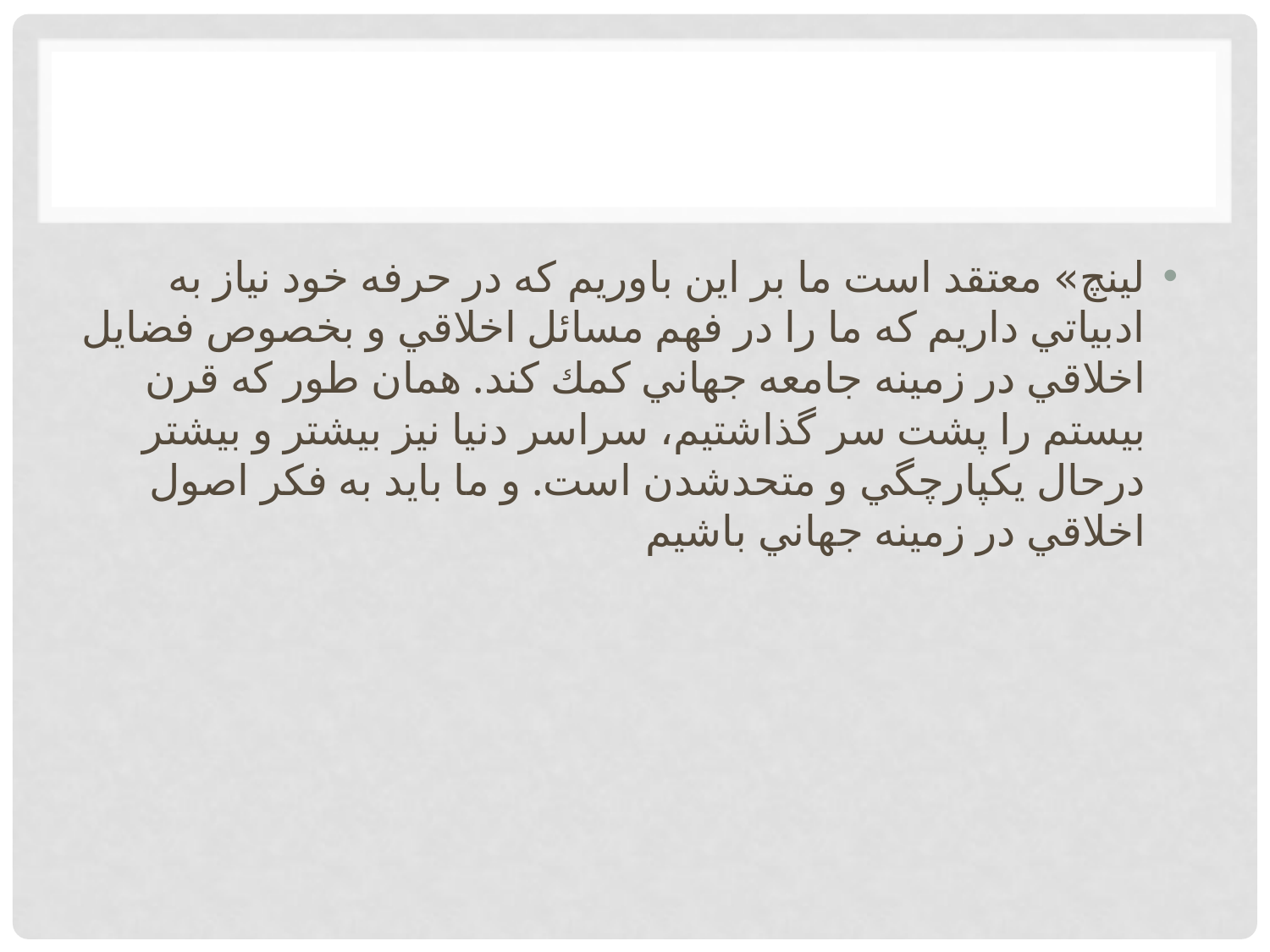

لينچ» معتقد است ما بر اين باوريم كه در حرفه خود نياز به ادبياتي داريم كه ما را در فهم مسائل اخلاقي و بخصوص فضايل اخلاقي در زمينه جامعه جهاني كمك كند. همان طور كه قرن بيستم را پشت سر گذاشتيم، سراسر دنيا نيز بيشتر و بيشتر درحال يكپارچگي و متحدشدن است. و ما بايد به فكر اصول اخلاقي در زمينه جهاني باشيم